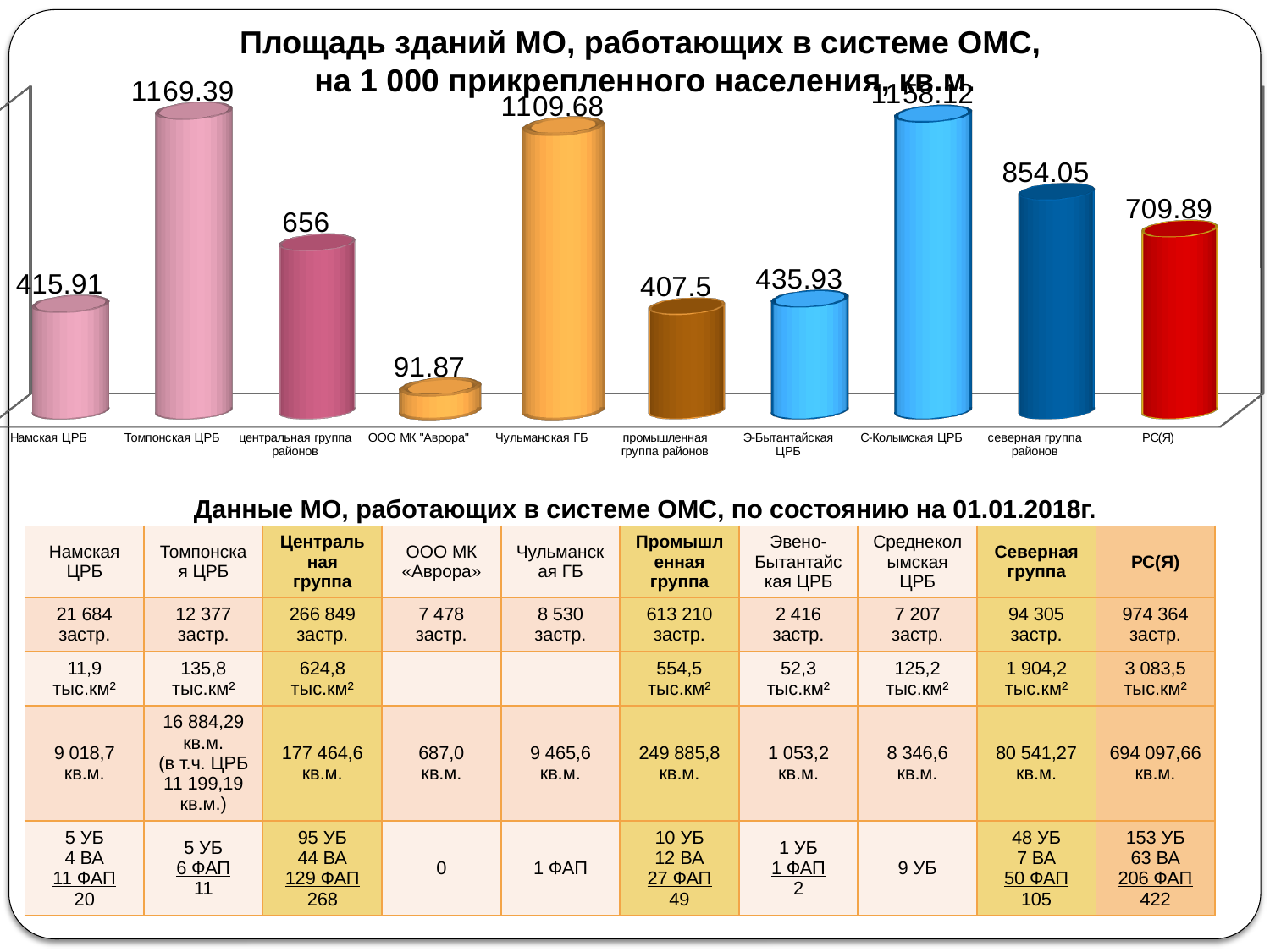

# Площадь зданий МО, работающих в системе ОМС, на 1 000 прикрепленного населения, кв.м.

[unsupported chart]

Данные МО, работающих в системе ОМС, по состоянию на 01.01.2018г.
| Намская ЦРБ | Томпонская ЦРБ | Центральная группа | ООО МК «Аврора» | Чульманская ГБ | Промышленная группа | Эвено-Бытантайская ЦРБ | Среднеколымская ЦРБ | Северная группа | РС(Я) |
| --- | --- | --- | --- | --- | --- | --- | --- | --- | --- |
| 21 684 застр. | 12 377 застр. | 266 849 застр. | 7 478 застр. | 8 530 застр. | 613 210 застр. | 2 416 застр. | 7 207 застр. | 94 305 застр. | 974 364 застр. |
| 11,9 тыс.км² | 135,8 тыс.км² | 624,8 тыс.км² |  |  | 554,5 тыс.км² | 52,3 тыс.км² | 125,2 тыс.км² | 1 904,2 тыс.км² | 3 083,5 тыс.км² |
| 9 018,7 кв.м. | 16 884,29 кв.м. (в т.ч. ЦРБ 11 199,19 кв.м.) | 177 464,6 кв.м. | 687,0 кв.м. | 9 465,6 кв.м. | 249 885,8 кв.м. | 1 053,2 кв.м. | 8 346,6 кв.м. | 80 541,27 кв.м. | 694 097,66 кв.м. |
| 5 УБ 4 ВА 11 ФАП 20 | 5 УБ 6 ФАП 11 | 95 УБ 44 ВА 129 ФАП 268 | 0 | 1 ФАП | 10 УБ 12 ВА 27 ФАП 49 | 1 УБ 1 ФАП 2 | 9 УБ | 48 УБ 7 ВА 50 ФАП 105 | 153 УБ 63 ВА 206 ФАП 422 |